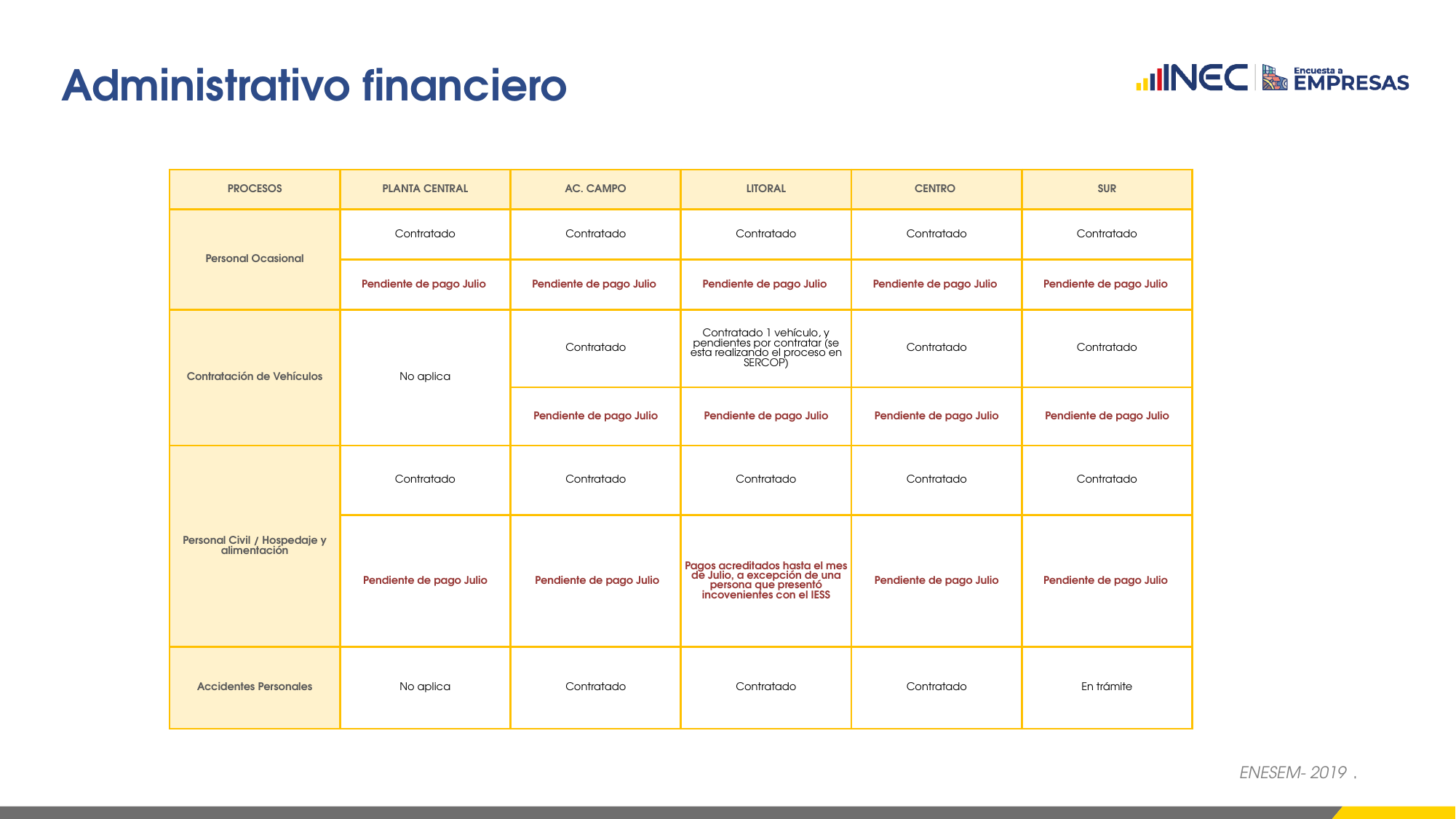

# Administrativo financiero
| PROCESOS | PLANTA CENTRAL | AC. CAMPO | LITORAL | CENTRO | SUR |
| --- | --- | --- | --- | --- | --- |
| Personal Ocasional | Contratado | Contratado | Contratado | Contratado | Contratado |
|  | Pendiente de pago Julio | Pendiente de pago Julio | Pendiente de pago Julio | Pendiente de pago Julio | Pendiente de pago Julio |
| Contratación de Vehículos | No aplica | Contratado | Contratado 1 vehículo, y pendientes por contratar (se esta realizando el proceso en SERCOP) | Contratado | Contratado |
|  |  | Pendiente de pago Julio | Pendiente de pago Julio | Pendiente de pago Julio | Pendiente de pago Julio |
| Personal Civil / Hospedaje y alimentación | Contratado | Contratado | Contratado | Contratado | Contratado |
|  | Pendiente de pago Julio | Pendiente de pago Julio | Pagos acreditados hasta el mes de Julio, a excepción de una persona que presentó incovenientes con el IESS | Pendiente de pago Julio | Pendiente de pago Julio |
| Accidentes Personales | No aplica | Contratado | Contratado | Contratado | En trámite |

ENESEM- 2019